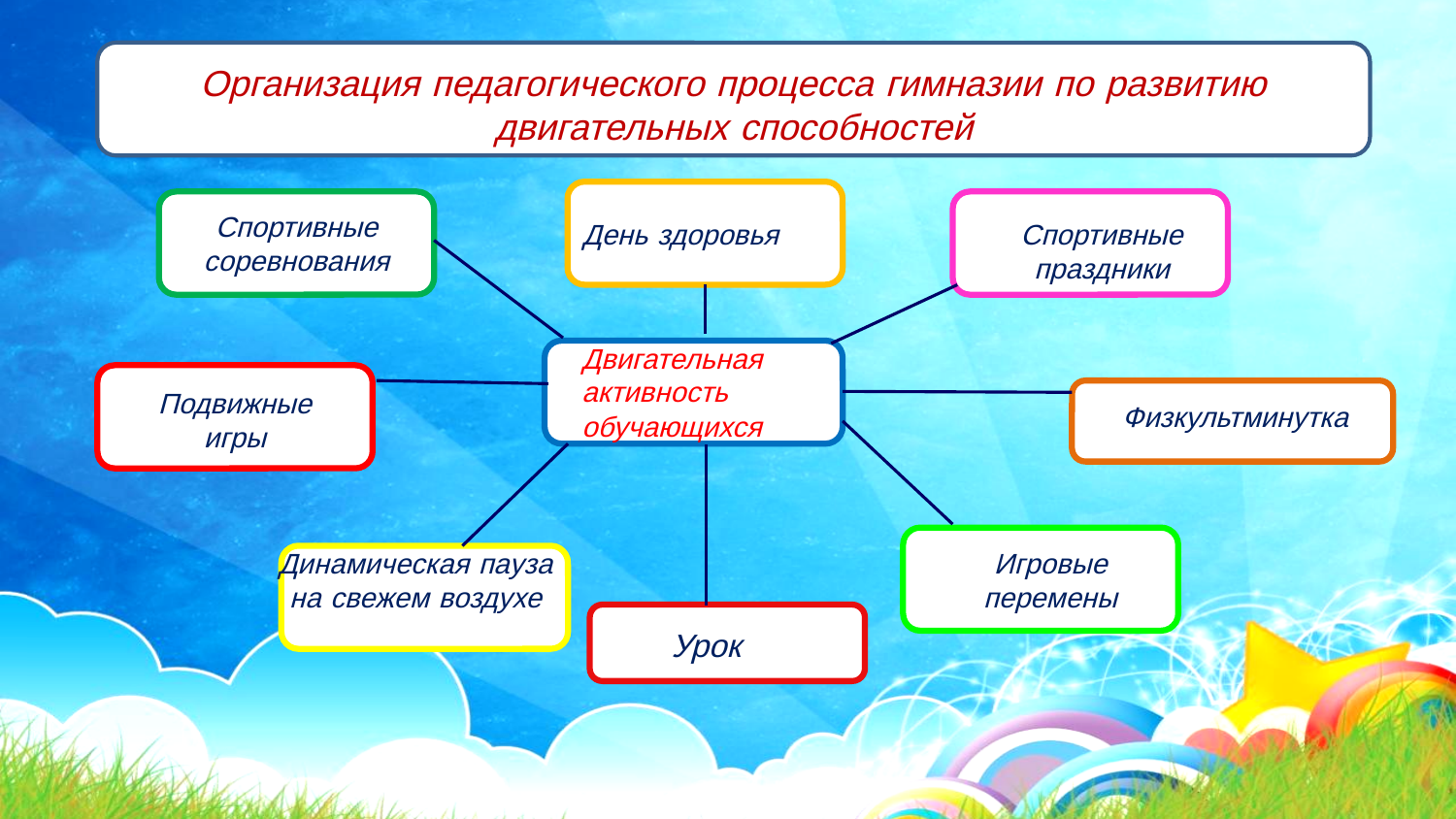

Организация педагогического процесса гимназии по развитию двигательных способностей

Спортивные соревнования
День здоровья
Спортивные праздники
Двигательная активность обучающихся

Подвижные игры

Физкультминутка

Динамическая пауза на свежем воздухе
Игровые перемены
Д
Урок
Урок